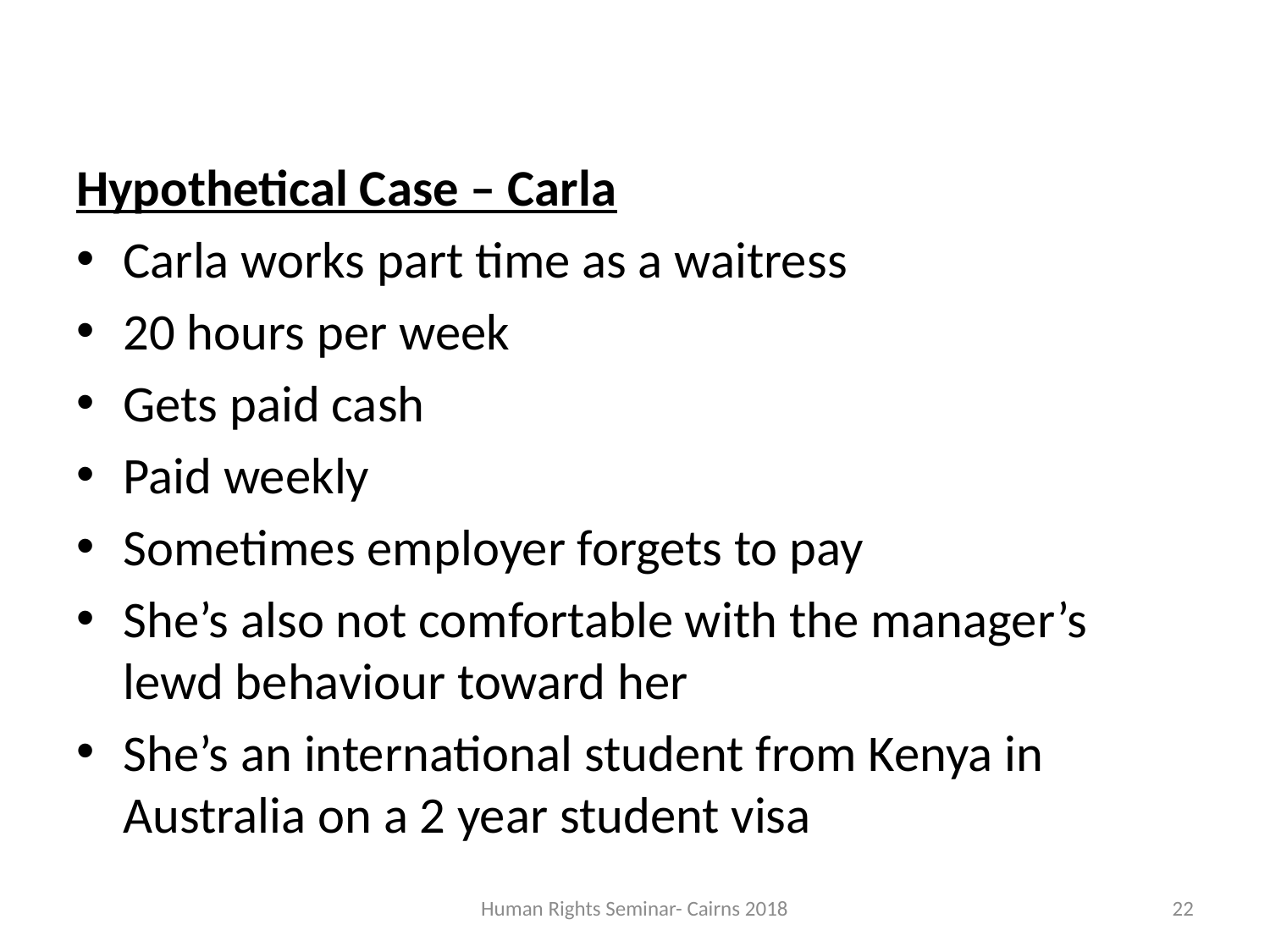

Hypothetical Case – Carla
Carla works part time as a waitress
20 hours per week
Gets paid cash
Paid weekly
Sometimes employer forgets to pay
She’s also not comfortable with the manager’s lewd behaviour toward her
She’s an international student from Kenya in Australia on a 2 year student visa

Human Rights Seminar- Cairns 2018
22